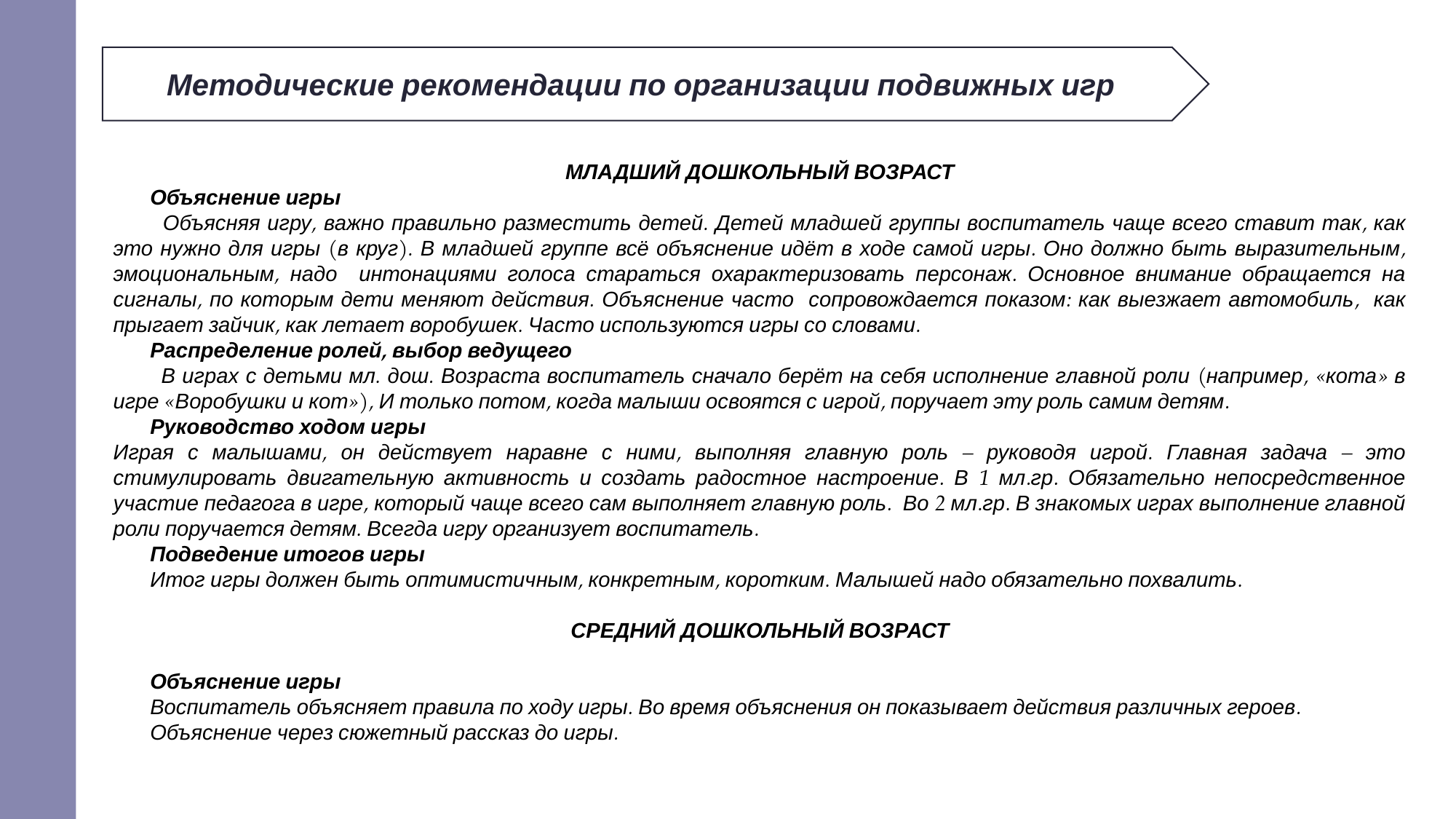

Методические рекомендации по организации подвижных игр
МЛАДШИЙ ДОШКОЛЬНЫЙ ВОЗРАСТ
       Объяснение игры
       Объясняя игру, важно правильно разместить детей. Детей младшей группы воспитатель чаще всего ставит так, как это нужно для игры (в круг). В младшей группе всё объяснение идёт в ходе самой игры. Оно должно быть выразительным, эмоциональным, надо  интонациями голоса стараться охарактеризовать персонаж. Основное внимание обращается на сигналы, по которым дети меняют действия. Объяснение часто  сопровождается показом: как выезжает автомобиль,  как прыгает зайчик, как летает воробушек. Часто используются игры со словами.
       Распределение ролей, выбор ведущего
       В играх с детьми мл. дош. Возраста воспитатель сначало берёт на себя исполнение главной роли (например, «кота» в игре «Воробушки и кот»), И только потом, когда малыши освоятся с игрой, поручает эту роль самим детям.
       Руководство ходом игры
Играя с малышами, он действует наравне с ними, выполняя главную роль – руководя игрой. Главная задача – это стимулировать двигательную активность и создать радостное настроение. В 1 мл.гр. Обязательно непосредственное участие педагога в игре, который чаще всего сам выполняет главную роль.  Во 2 мл.гр. В знакомых играх выполнение главной роли поручается детям. Всегда игру организует воспитатель.
       Подведение итогов игры
       Итог игры должен быть оптимистичным, конкретным, коротким. Малышей надо обязательно похвалить.

СРЕДНИЙ ДОШКОЛЬНЫЙ ВОЗРАСТ

       Объяснение игры
       Воспитатель объясняет правила по ходу игры. Во время объяснения он показывает действия различных героев.
       Объяснение через сюжетный рассказ до игры.